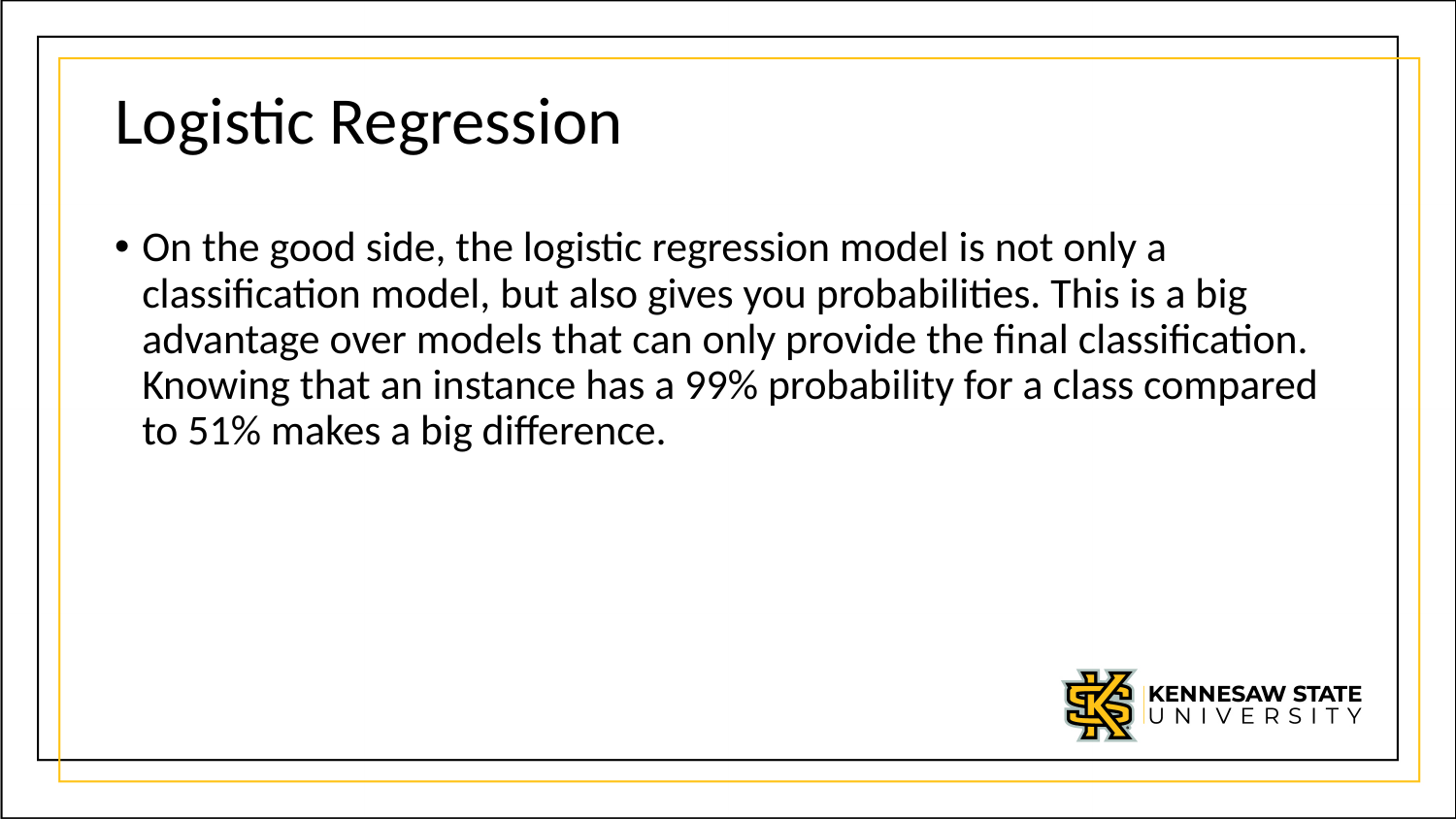

# Logistic Regression
On the good side, the logistic regression model is not only a classification model, but also gives you probabilities. This is a big advantage over models that can only provide the final classification. Knowing that an instance has a 99% probability for a class compared to 51% makes a big difference.